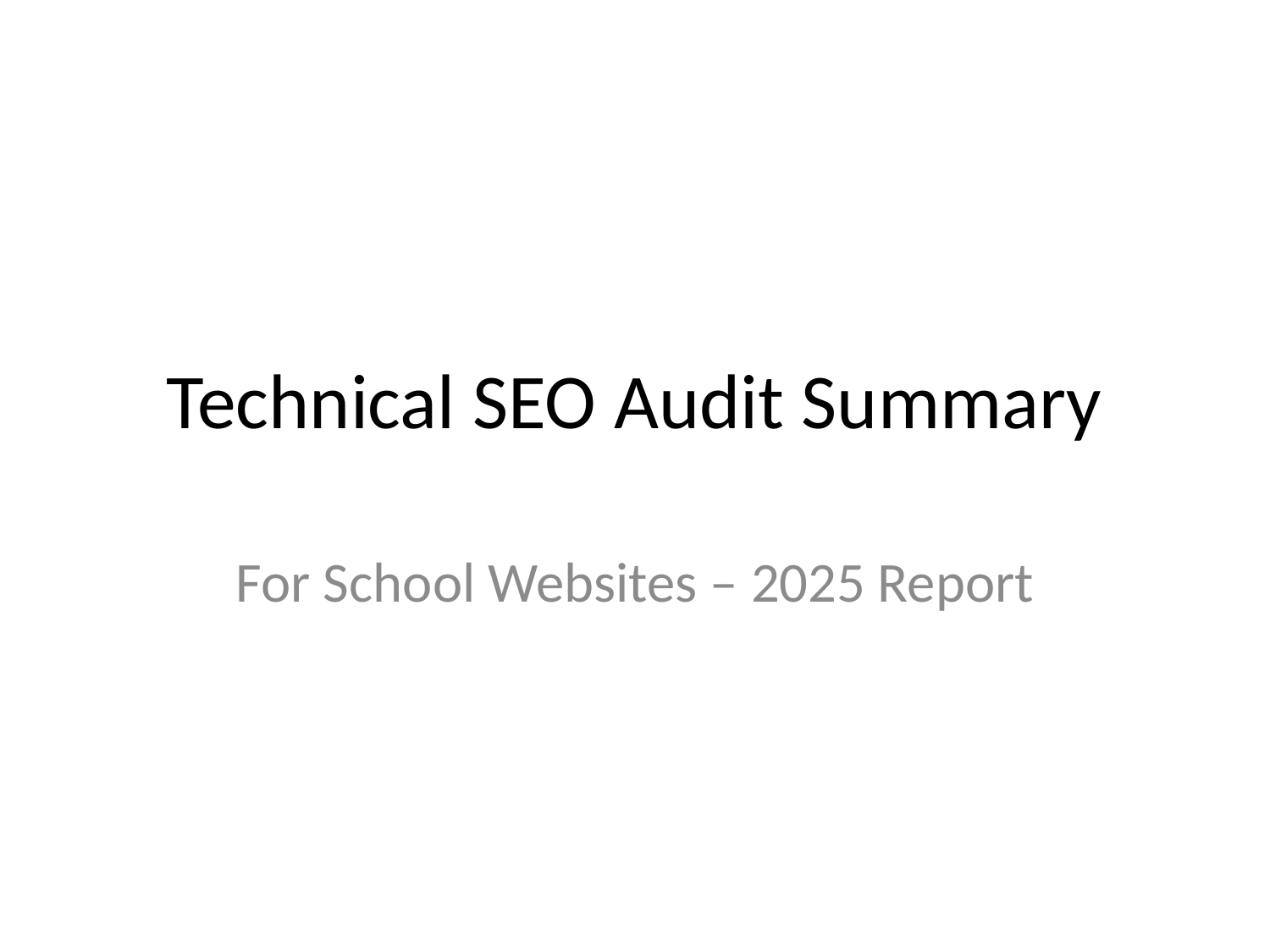

# Technical SEO Audit Summary
For School Websites – 2025 Report